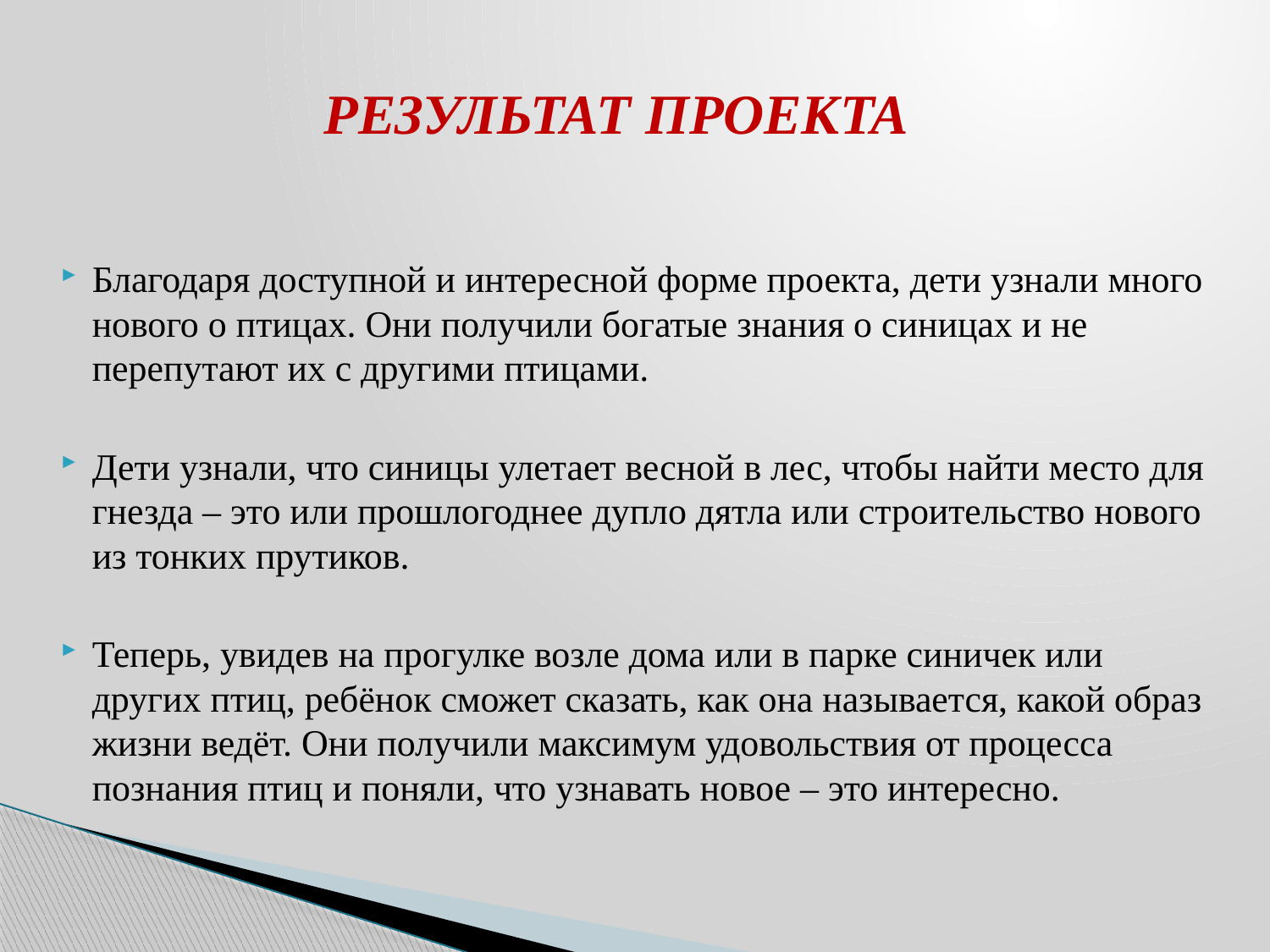

# РЕЗУЛЬТАТ ПРОЕКТА

Благодаря доступной и интересной форме проекта, дети узнали много нового о птицах. Они получили богатые знания о синицах и не перепутают их с другими птицами.

Дети узнали, что синицы улетает весной в лес, чтобы найти место для гнезда – это или прошлогоднее дупло дятла или строительство нового из тонких прутиков.

Теперь, увидев на прогулке возле дома или в парке синичек или других птиц, ребёнок сможет сказать, как она называется, какой образ жизни ведёт. Они получили максимум удовольствия от процесса познания птиц и поняли, что узнавать новое – это интересно.